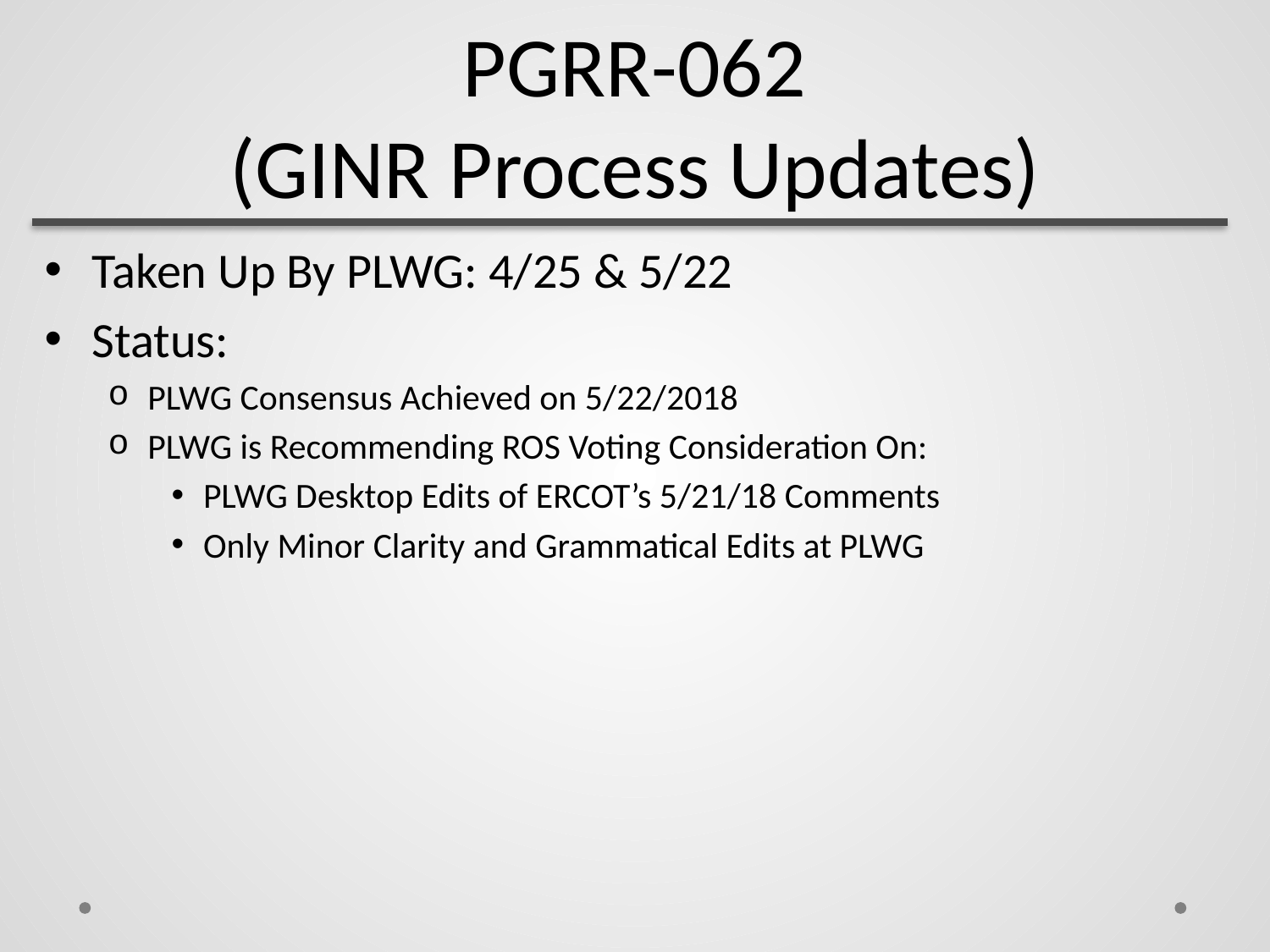

# PGRR-062 (GINR Process Updates)
Taken Up By PLWG: 4/25 & 5/22
Status:
PLWG Consensus Achieved on 5/22/2018
PLWG is Recommending ROS Voting Consideration On:
PLWG Desktop Edits of ERCOT’s 5/21/18 Comments
Only Minor Clarity and Grammatical Edits at PLWG